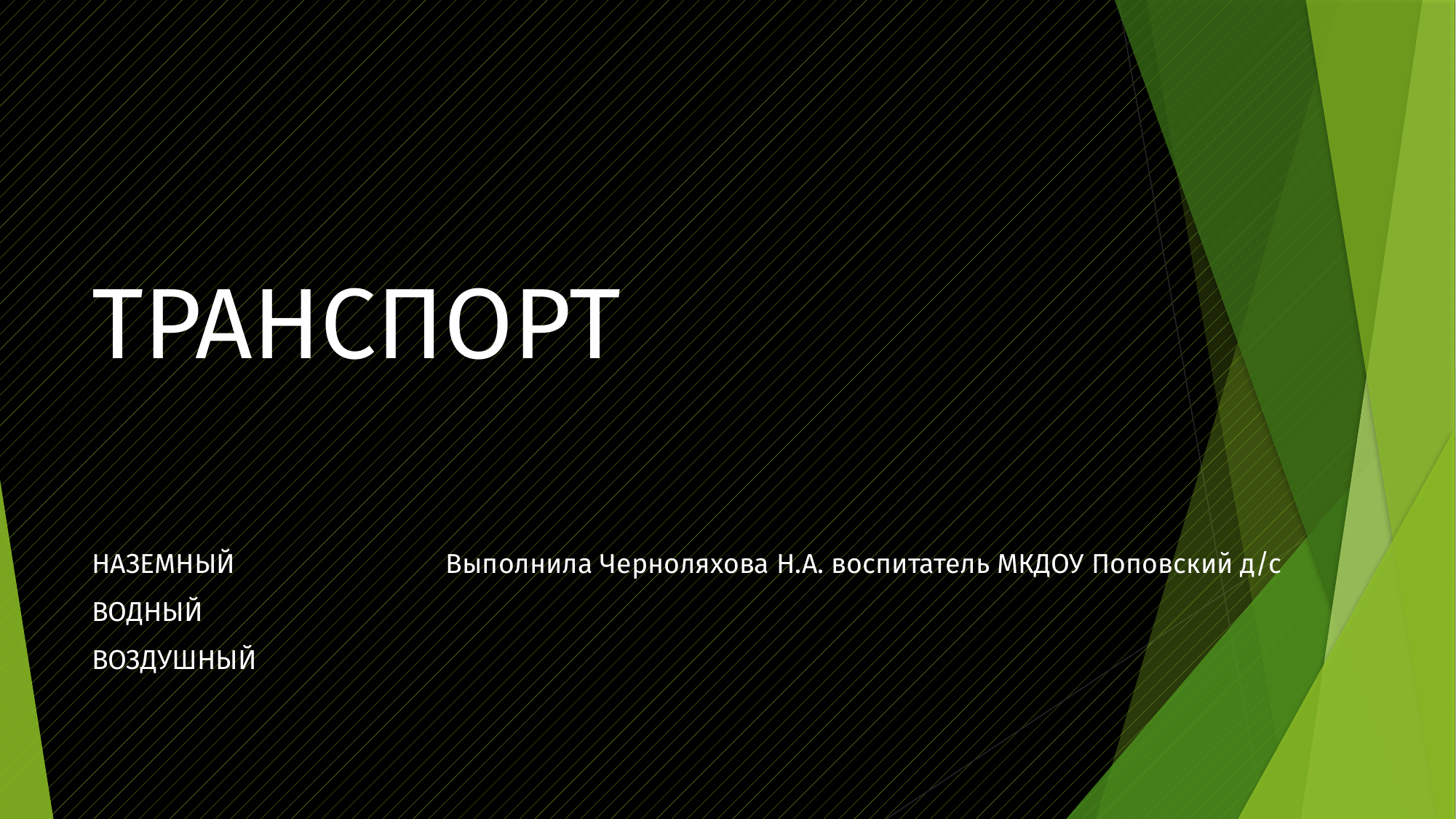

# ТРАНСПОРТ
НАЗЕМНЫЙ                             Выполнила Черноляхова Н.А. воспитатель МКДОУ Поповский д/с
ВОДНЫЙ
ВОЗДУШНЫЙ